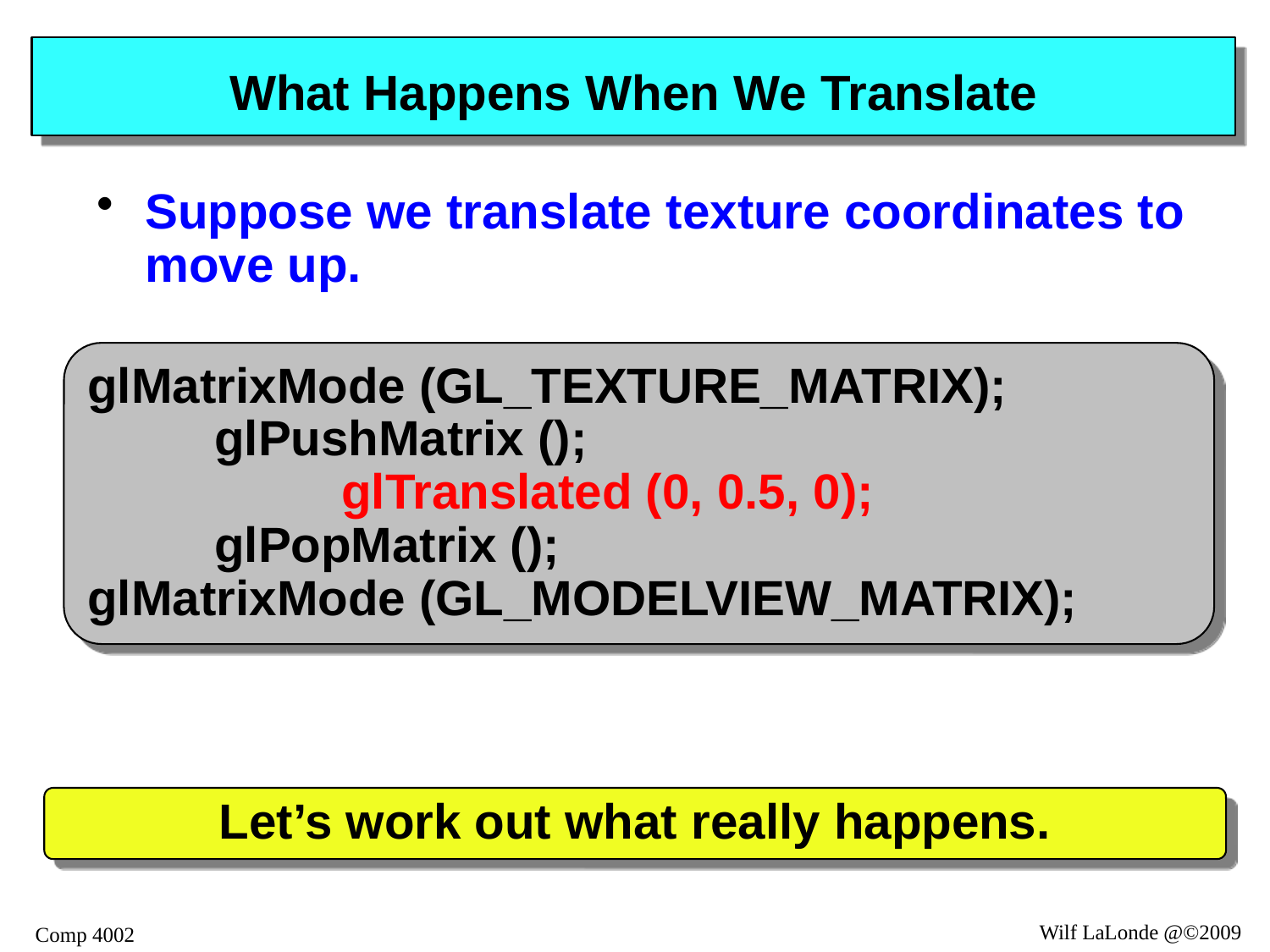

# What Happens When We Translate
Suppose we translate texture coordinates to move up.
glMatrixMode (GL_TEXTURE_MATRIX);
	glPushMatrix ();
		glTranslated (0, 0.5, 0);
	glPopMatrix ();
glMatrixMode (GL_MODELVIEW_MATRIX);
Let’s work out what really happens.